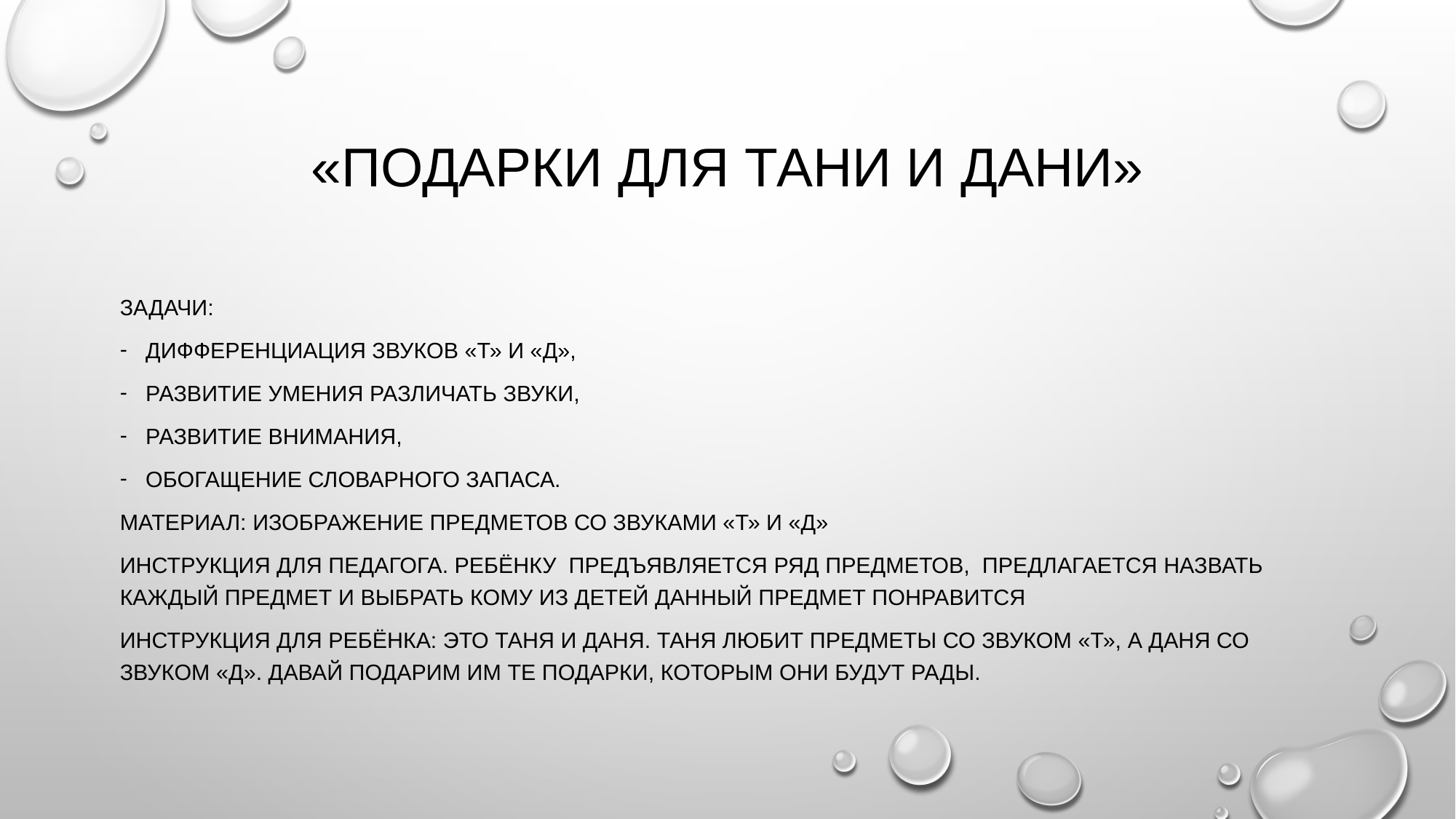

# «Подарки для Тани и Дани»
Задачи:
дифференциация звуков «Т» и «Д»,
развитие умения различать звуки,
развитие внимания,
обогащение словарного запаса.
Материал: изображение предметов со звуками «Т» и «Д»
Инструкция для педагога. Ребёнку  предъявляется ряд предметов,  предлагается назвать каждый предмет и выбрать кому из детей данный предмет понравится
Инструкция для ребёнка: Это Таня и Даня. Таня любит предметы со звуком «Т», а Даня со звуком «Д». Давай подарим им те подарки, которым они будут рады.